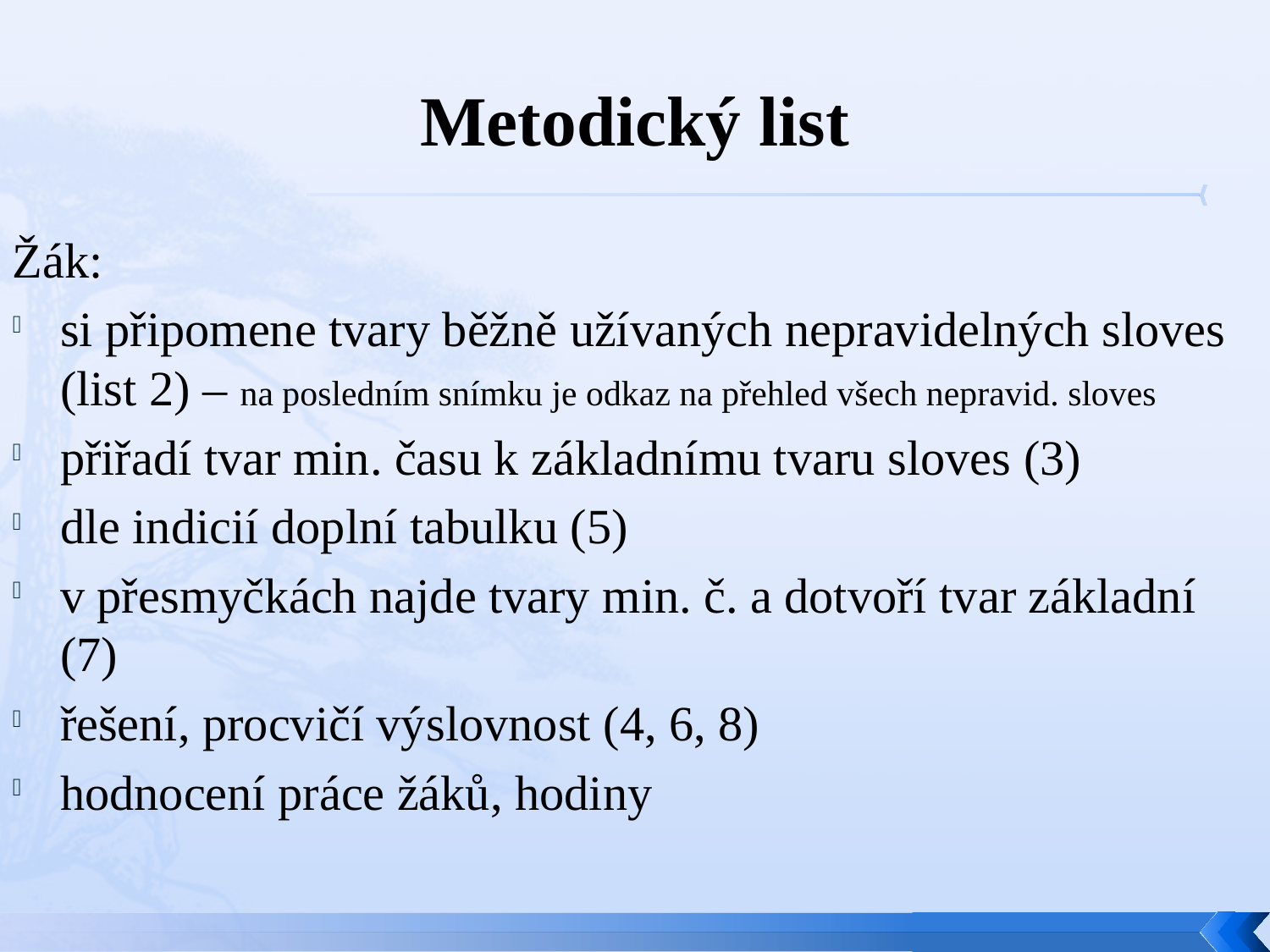

# Metodický list
Žák:
si připomene tvary běžně užívaných nepravidelných sloves (list 2) – na posledním snímku je odkaz na přehled všech nepravid. sloves
přiřadí tvar min. času k základnímu tvaru sloves (3)
dle indicií doplní tabulku (5)
v přesmyčkách najde tvary min. č. a dotvoří tvar základní (7)
řešení, procvičí výslovnost (4, 6, 8)
hodnocení práce žáků, hodiny